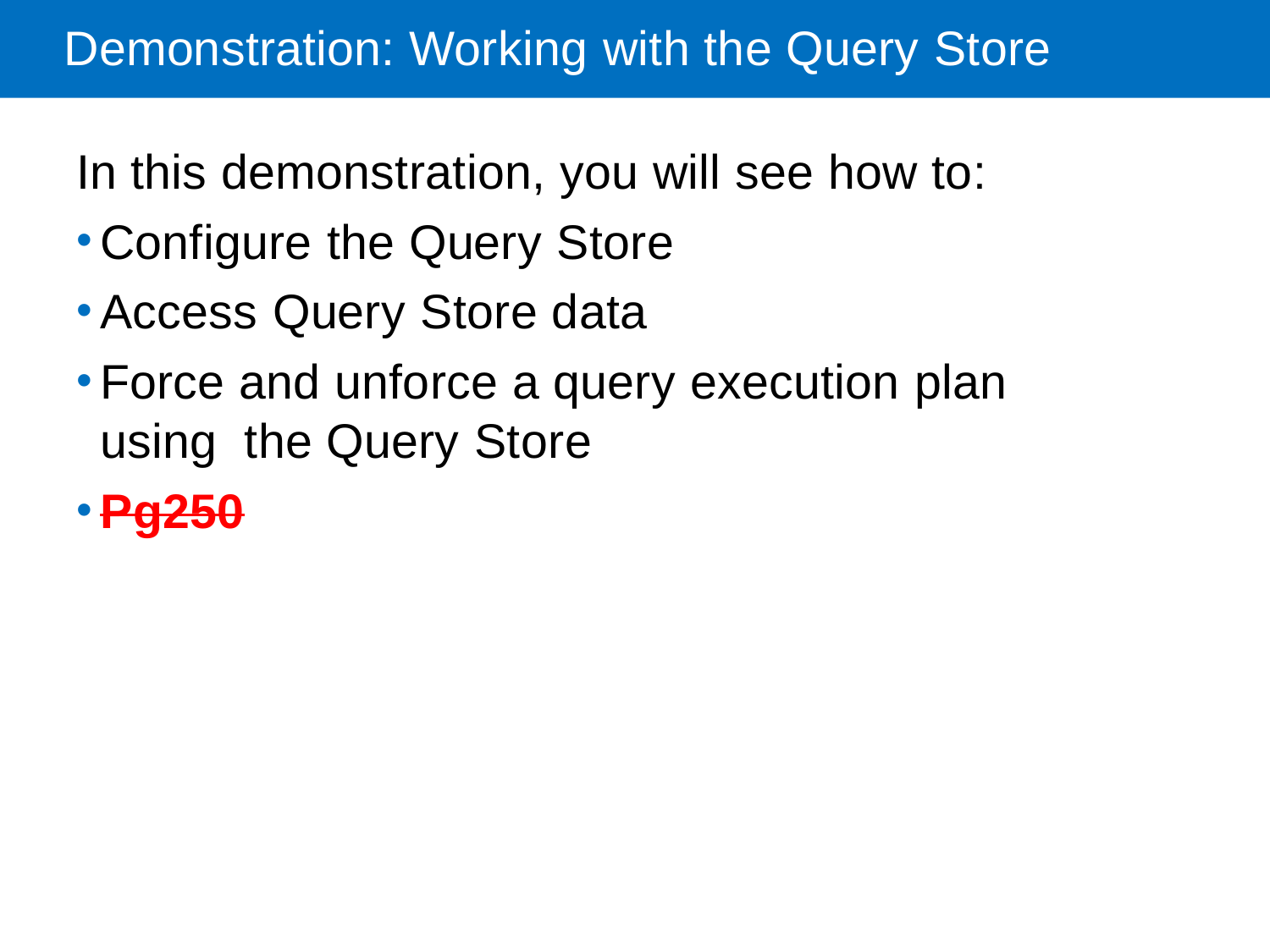

Demonstration: Working with the Query Store

In this demonstration, you will see how to:
Configure the Query Store
Access Query Store data
Force and unforce a query execution plan using  the Query Store
Pg250